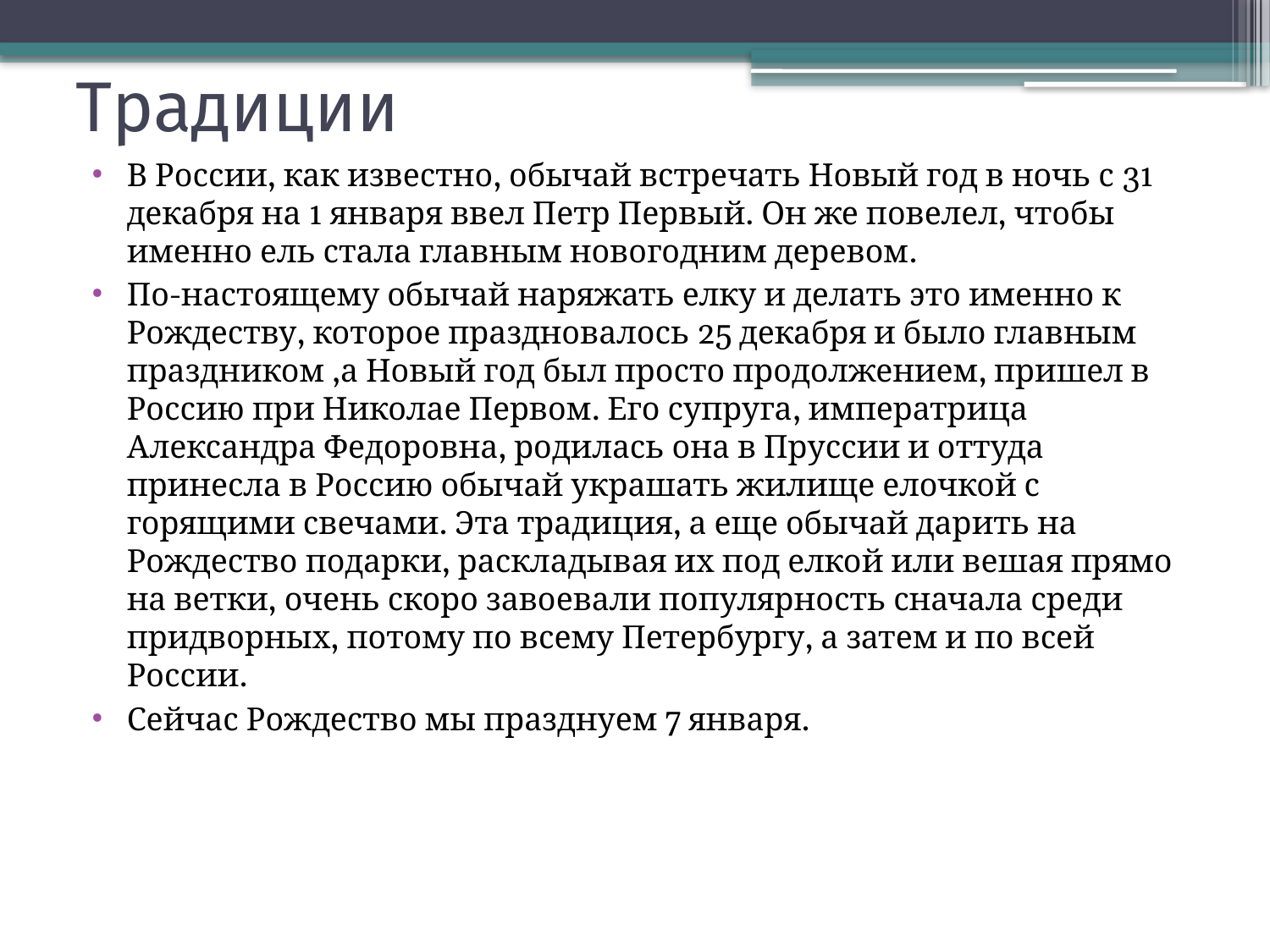

# Традиции
В России, как известно, обычай встречать Новый год в ночь с 31 декабря на 1 января ввел Петр Первый. Он же повелел, чтобы именно ель стала главным новогодним деревом.
По-настоящему обычай наряжать елку и делать это именно к Рождеству, которое праздновалось 25 декабря и было главным праздником ,а Новый год был просто продолжением, пришел в Россию при Николае Первом. Его супруга, императрица Александра Федоровна, родилась она в Пруссии и оттуда принесла в Россию обычай украшать жилище елочкой с горящими свечами. Эта традиция, а еще обычай дарить на Рождество подарки, раскладывая их под елкой или вешая прямо на ветки, очень скоро завоевали популярность сначала среди придворных, потому по всему Петербургу, а затем и по всей России.
Сейчас Рождество мы празднуем 7 января.